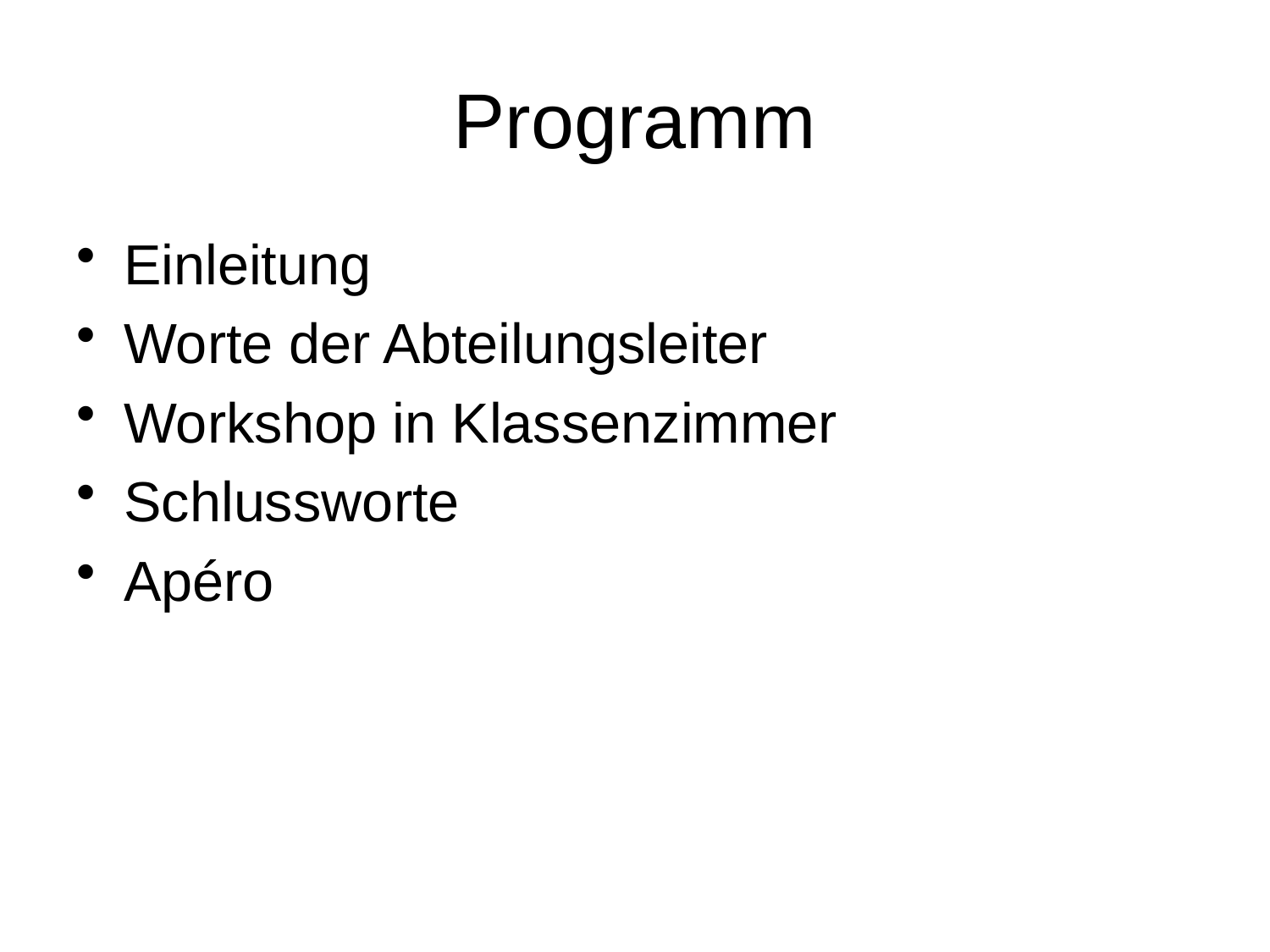

# Programm
Einleitung
Worte der Abteilungsleiter
Workshop in Klassenzimmer
Schlussworte
Apéro